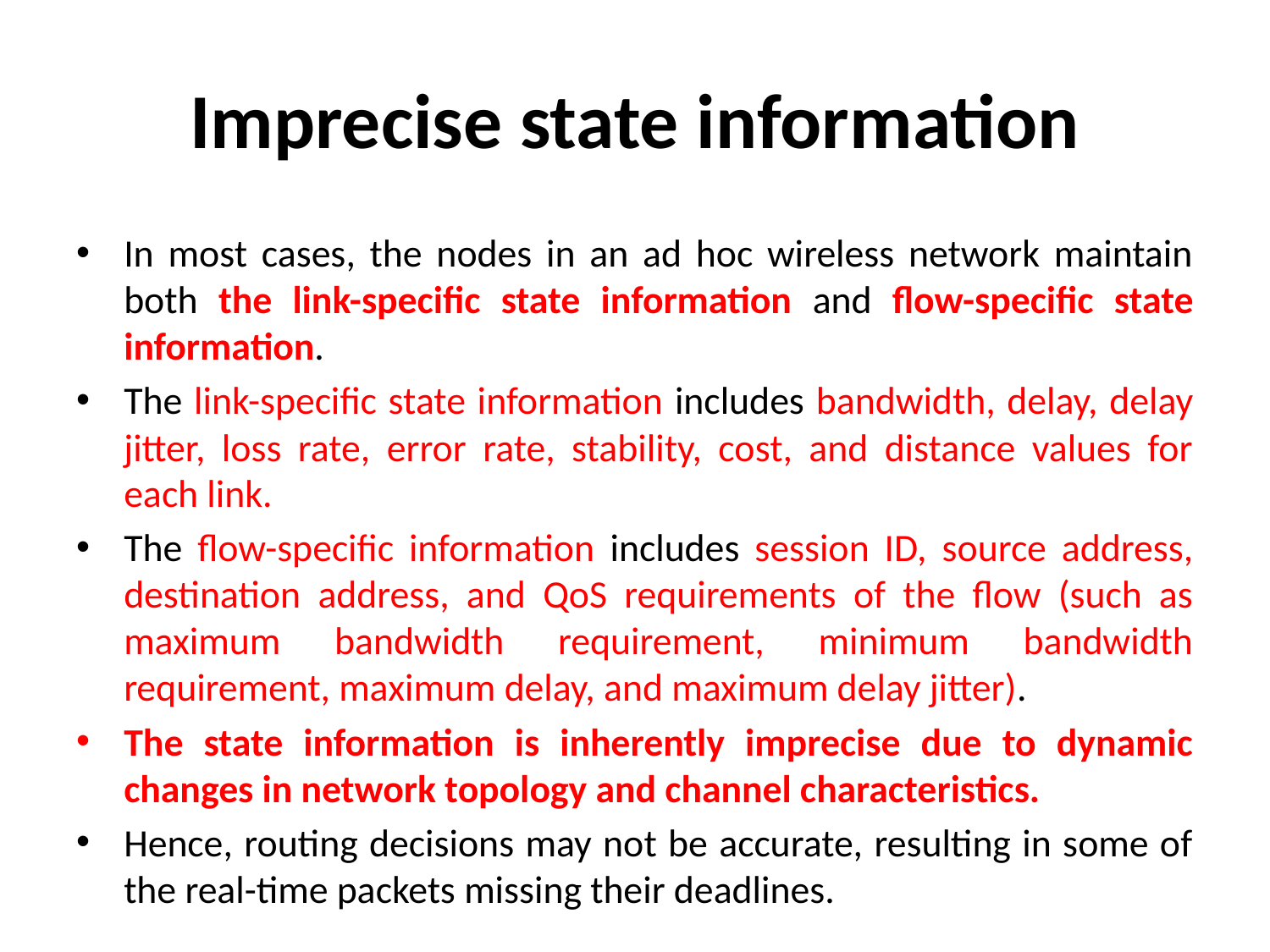

# Imprecise state information
In most cases, the nodes in an ad hoc wireless network maintain both the link-specific state information and flow-specific state information.
The link-specific state information includes bandwidth, delay, delay jitter, loss rate, error rate, stability, cost, and distance values for each link.
The flow-specific information includes session ID, source address, destination address, and QoS requirements of the flow (such as maximum bandwidth requirement, minimum bandwidth requirement, maximum delay, and maximum delay jitter).
The state information is inherently imprecise due to dynamic changes in network topology and channel characteristics.
Hence, routing decisions may not be accurate, resulting in some of the real-time packets missing their deadlines.